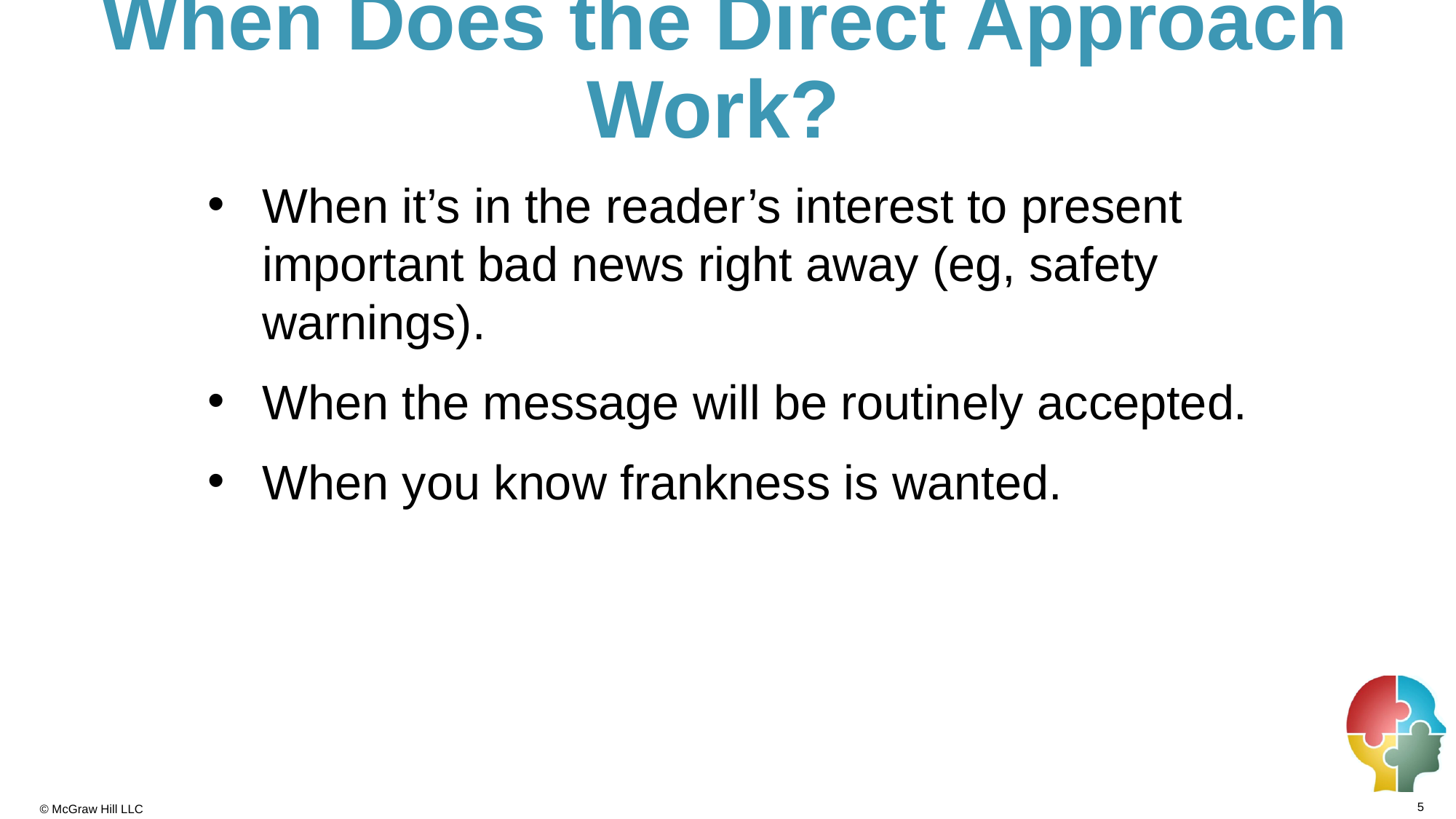

# When Does the Direct Approach Work?
When it’s in the reader’s interest to present important bad news right away (eg, safety warnings).
When the message will be routinely accepted.
When you know frankness is wanted.
5